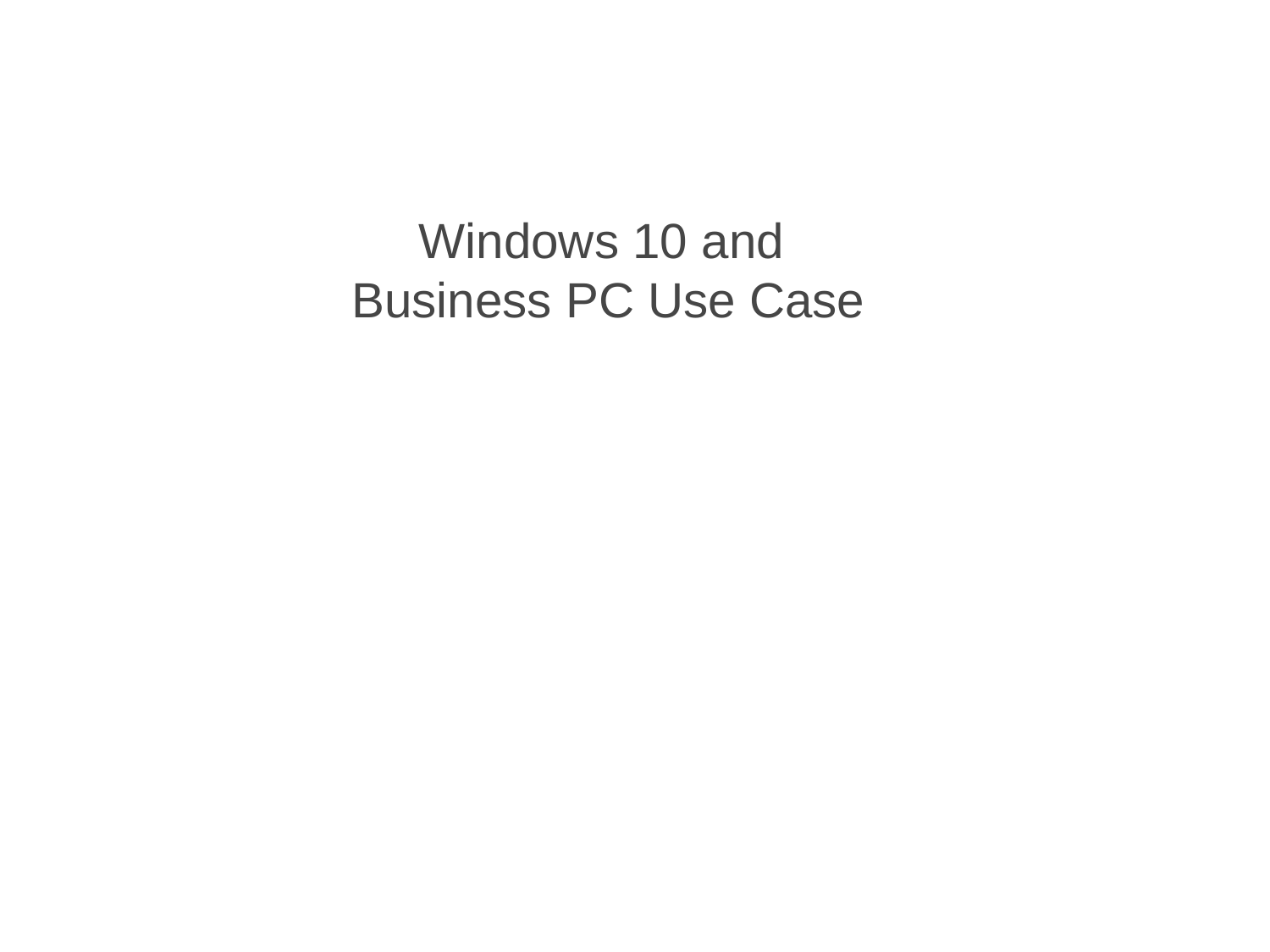

# Windows 10 and Business PC Use Case